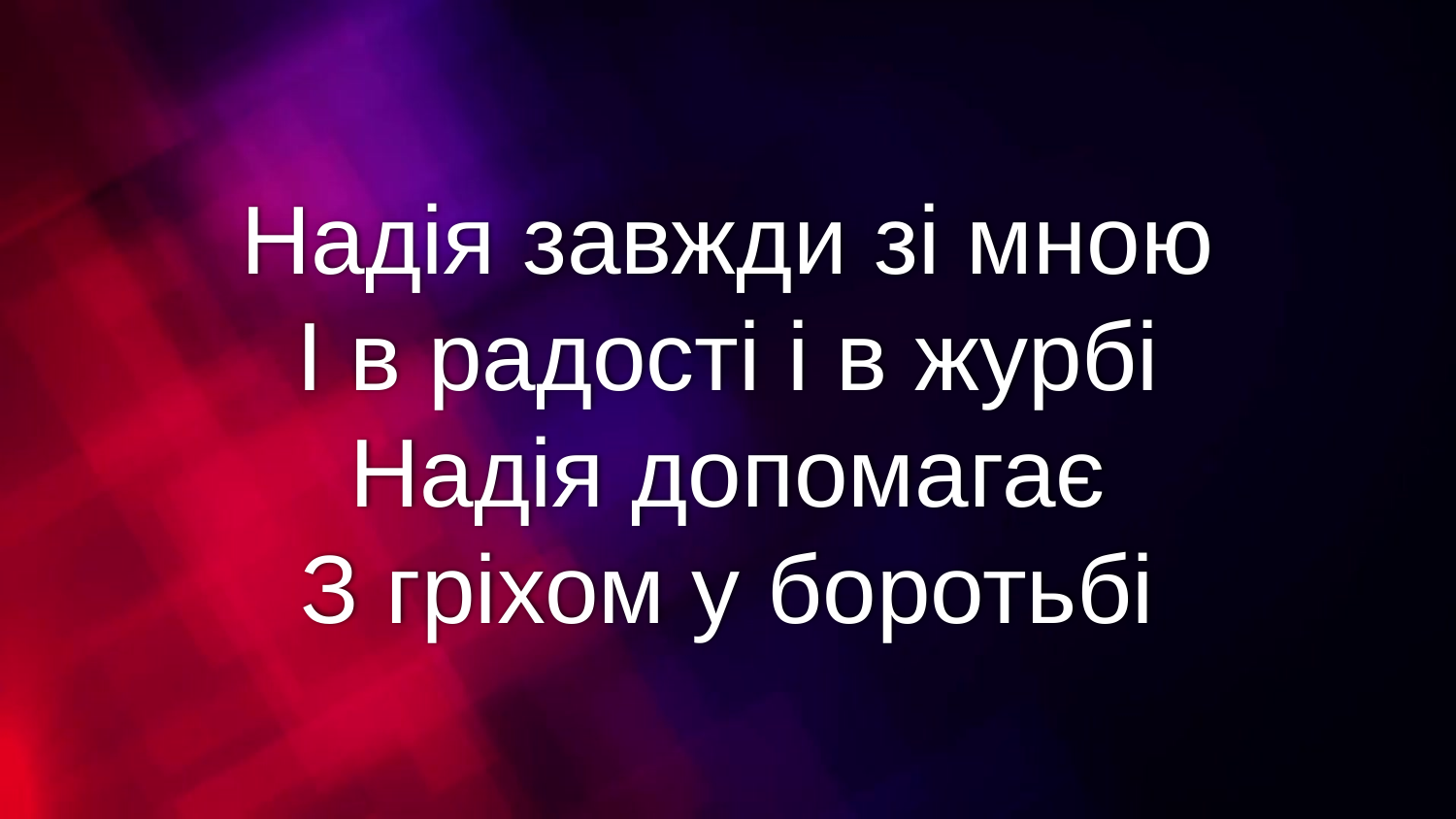

Надія завжди зі мною
І в радості і в журбі
Надія допомагає
З гріхом у боротьбі